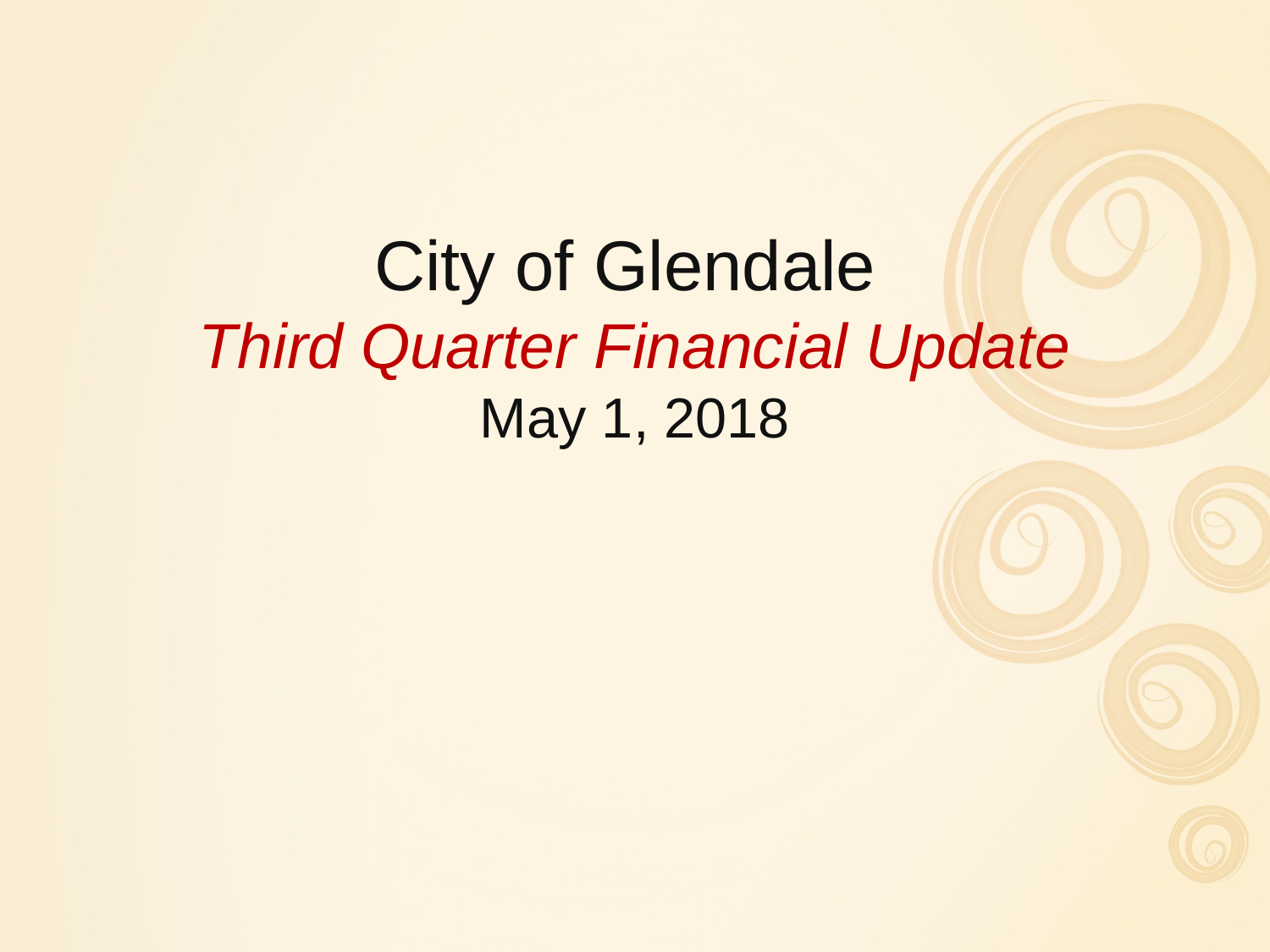

# City of Glendale Third Quarter Financial Update May 1, 2018